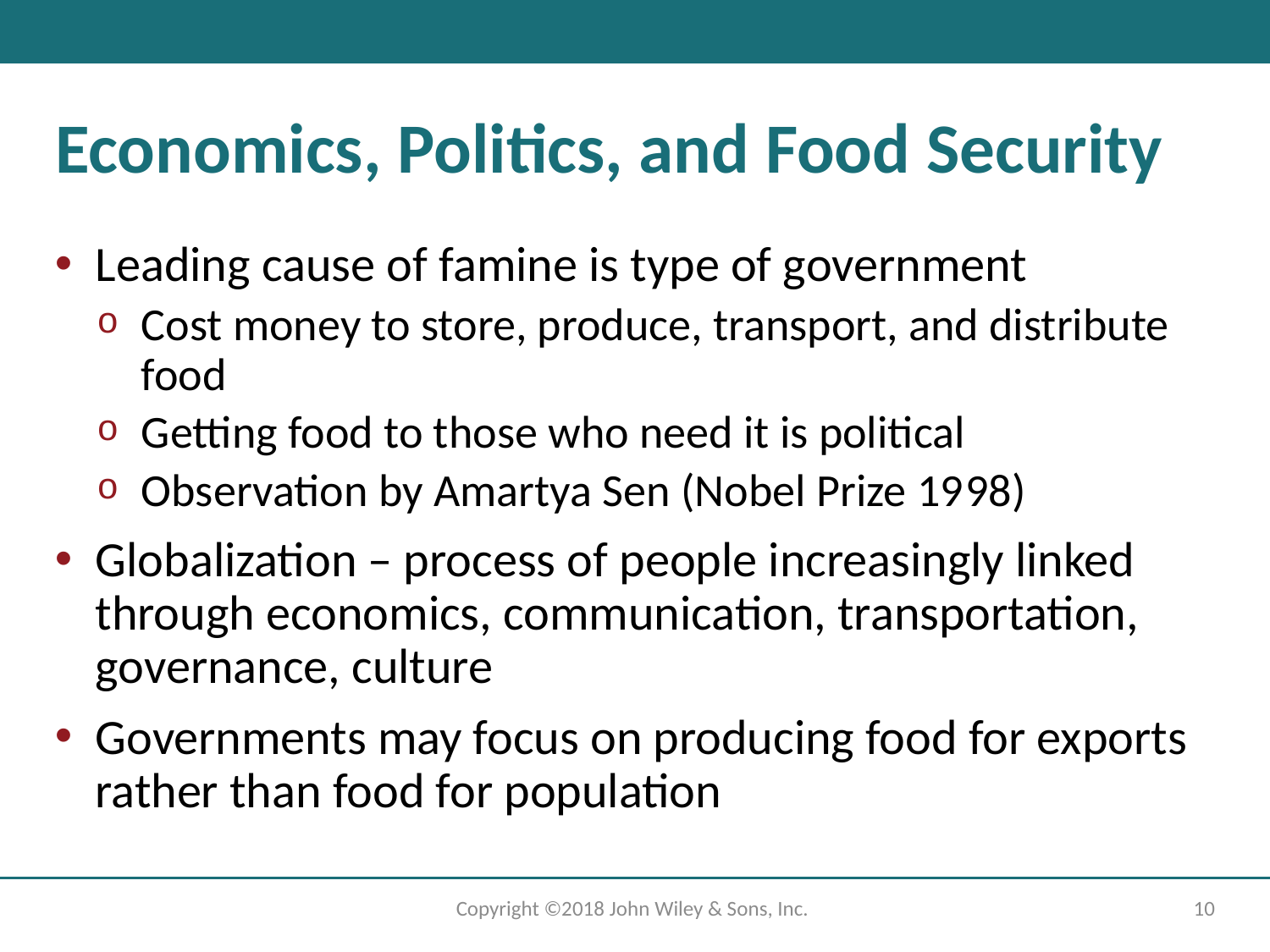

# Economics, Politics, and Food Security
Leading cause of famine is type of government
Cost money to store, produce, transport, and distribute food
Getting food to those who need it is political
Observation by Amartya Sen (Nobel Prize 19 98)
Globalization – process of people increasingly linked through economics, communication, transportation, governance, culture
Governments may focus on producing food for exports rather than food for population
Copyright ©2018 John Wiley & Sons, Inc.
10